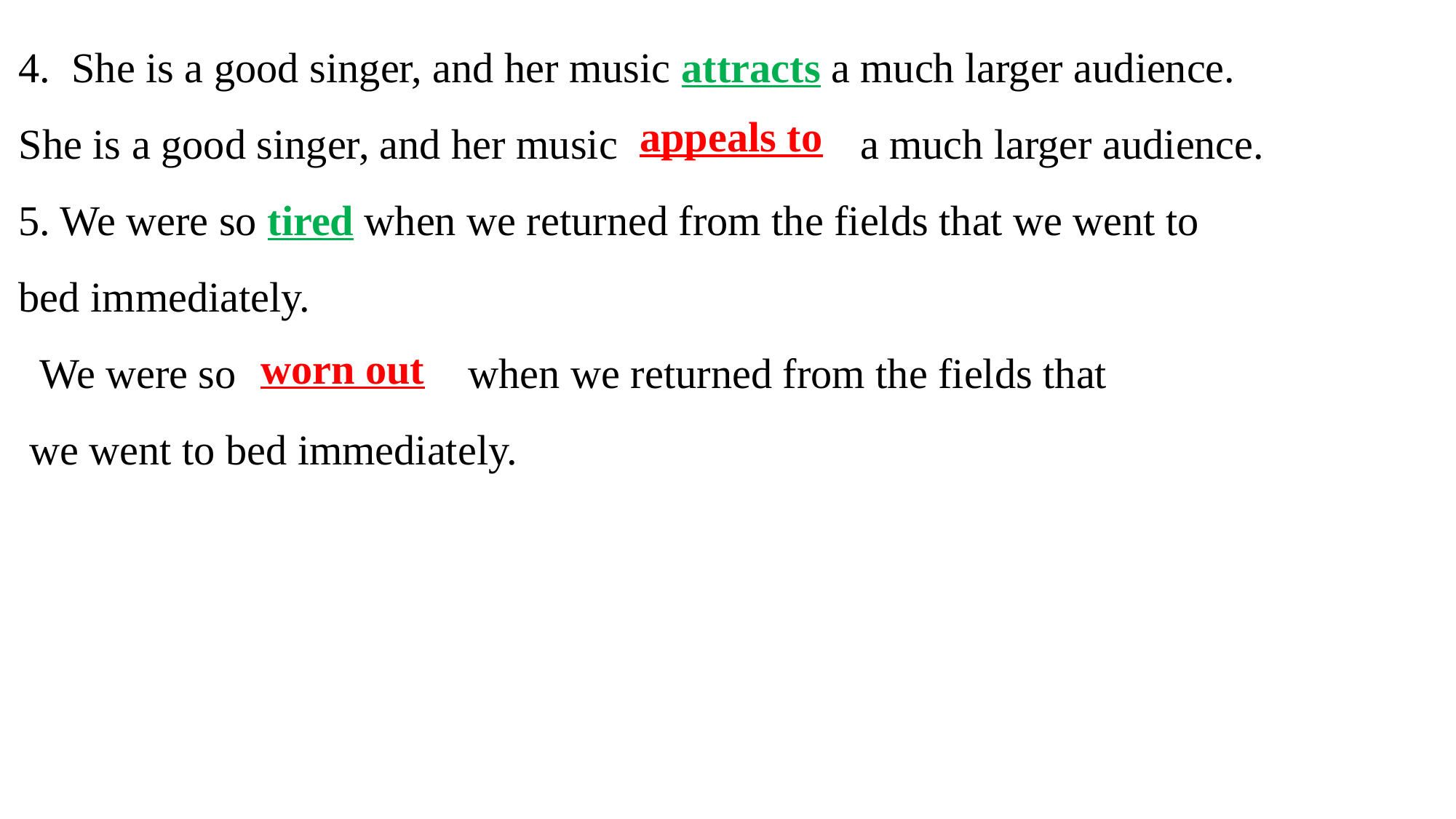

4.  She is a good singer, and her music attracts a much larger audience.
She is a good singer, and her music                       a much larger audience.
5. We were so tired when we returned from the fields that we went to
bed immediately.
  We were so                      when we returned from the fields that
 we went to bed immediately.

appeals to
worn out